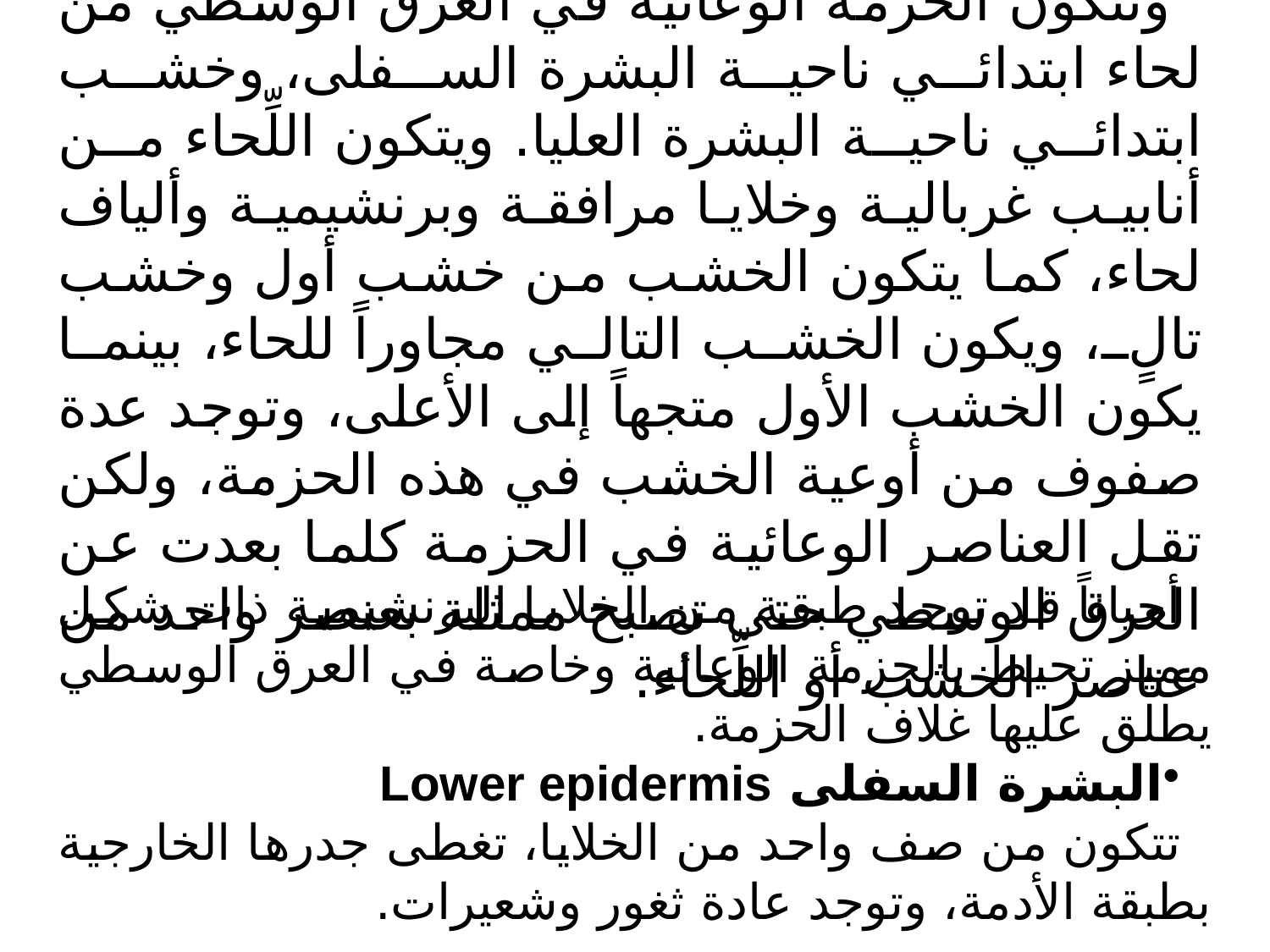

وتتكون الحزمة الوعائية في العرق الوسطي من لحاء ابتدائي ناحية البشرة السفلى، وخشب ابتدائي ناحية البشرة العليا. ويتكون اللِّحاء من أنابيب غربالية وخلايا مرافقة وبرنشيمية وألياف لحاء، كما يتكون الخشب من خشب أول وخشب تالٍ، ويكون الخشب التالي مجاوراً للحاء، بينما يكون الخشب الأول متجهاً إلى الأعلى، وتوجد عدة صفوف من أوعية الخشب في هذه الحزمة، ولكن تقل العناصر الوعائية في الحزمة كلما بعدت عن العرق الوسطي حتى تصبح ممثلة بعنصر واحد من عناصر الخشب أو اللِّحاء.
أحياناً قد توجد طبقة من الخلايا البرنشيمية ذات شكل مميز تحيط بالحزمة الوعائية وخاصة في العرق الوسطي يطلق عليها غلاف الحزمة.
البشرة السفلى Lower epidermis
تتكون من صف واحد من الخلايا، تغطى جدرها الخارجية بطبقة الأدمة، وتوجد عادة ثغور وشعيرات.